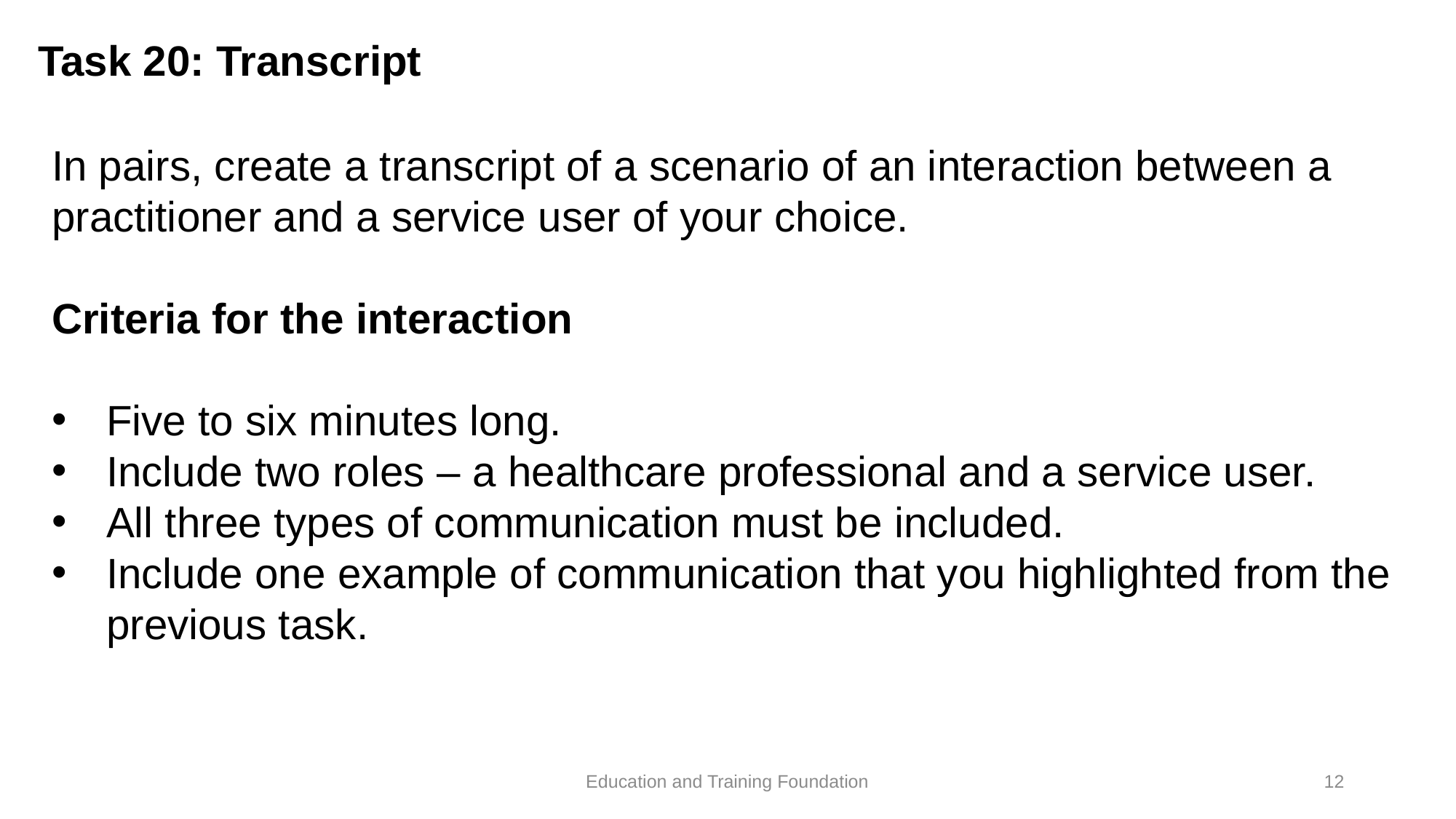

# Task 20: Transcript
In pairs, create a transcript of a scenario of an interaction between a practitioner and a service user of your choice.

Criteria for the interaction

Five to six minutes long.
Include two roles – a healthcare professional and a service user.
All three types of communication must be included.
Include one example of communication that you highlighted from the previous task.

Education and Training Foundation
12